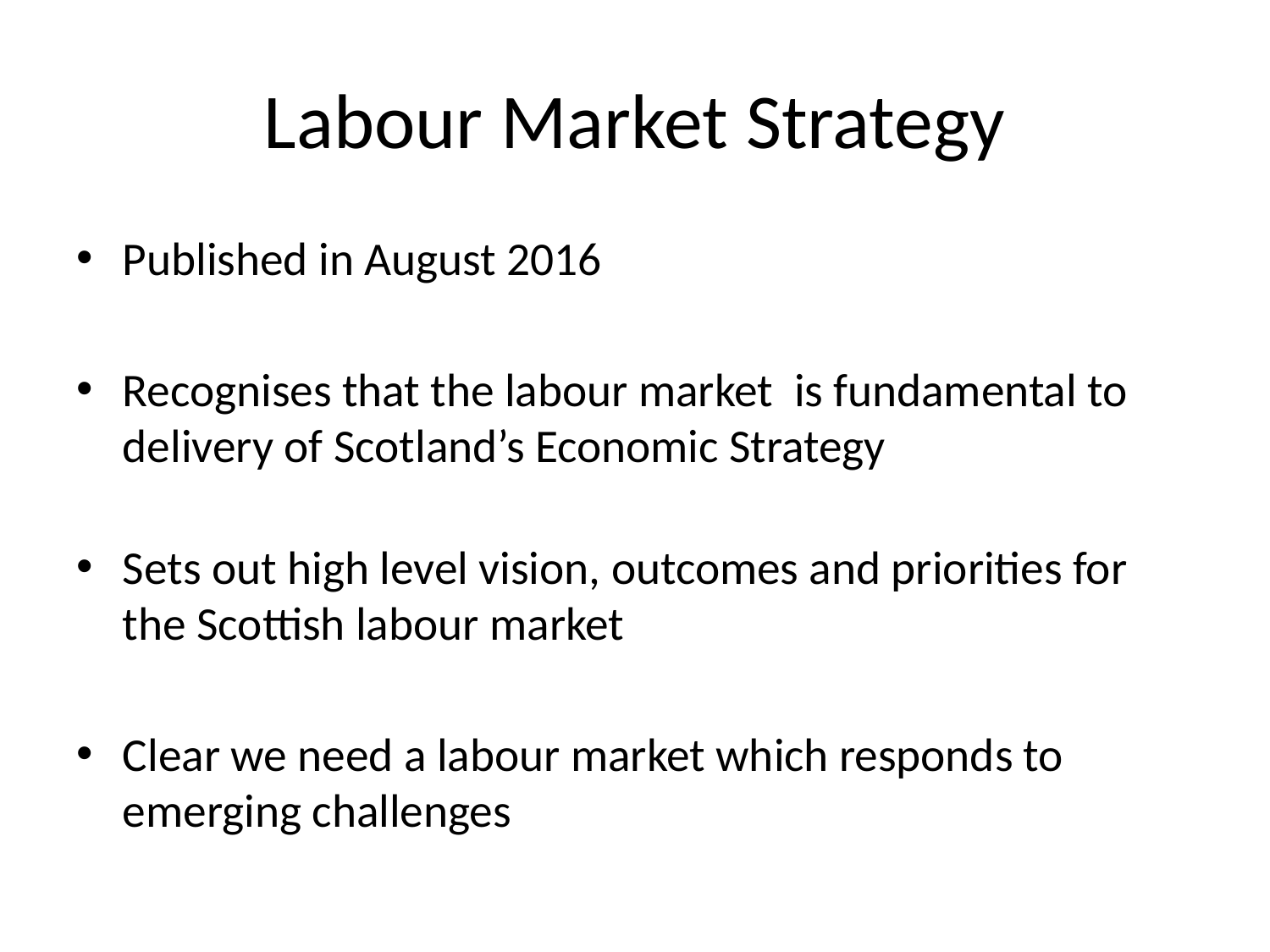

# Labour Market Strategy
Published in August 2016

Recognises that the labour market  is fundamental to delivery of Scotland’s Economic Strategy
Sets out high level vision, outcomes and priorities for the Scottish labour market

Clear we need a labour market which responds to emerging challenges